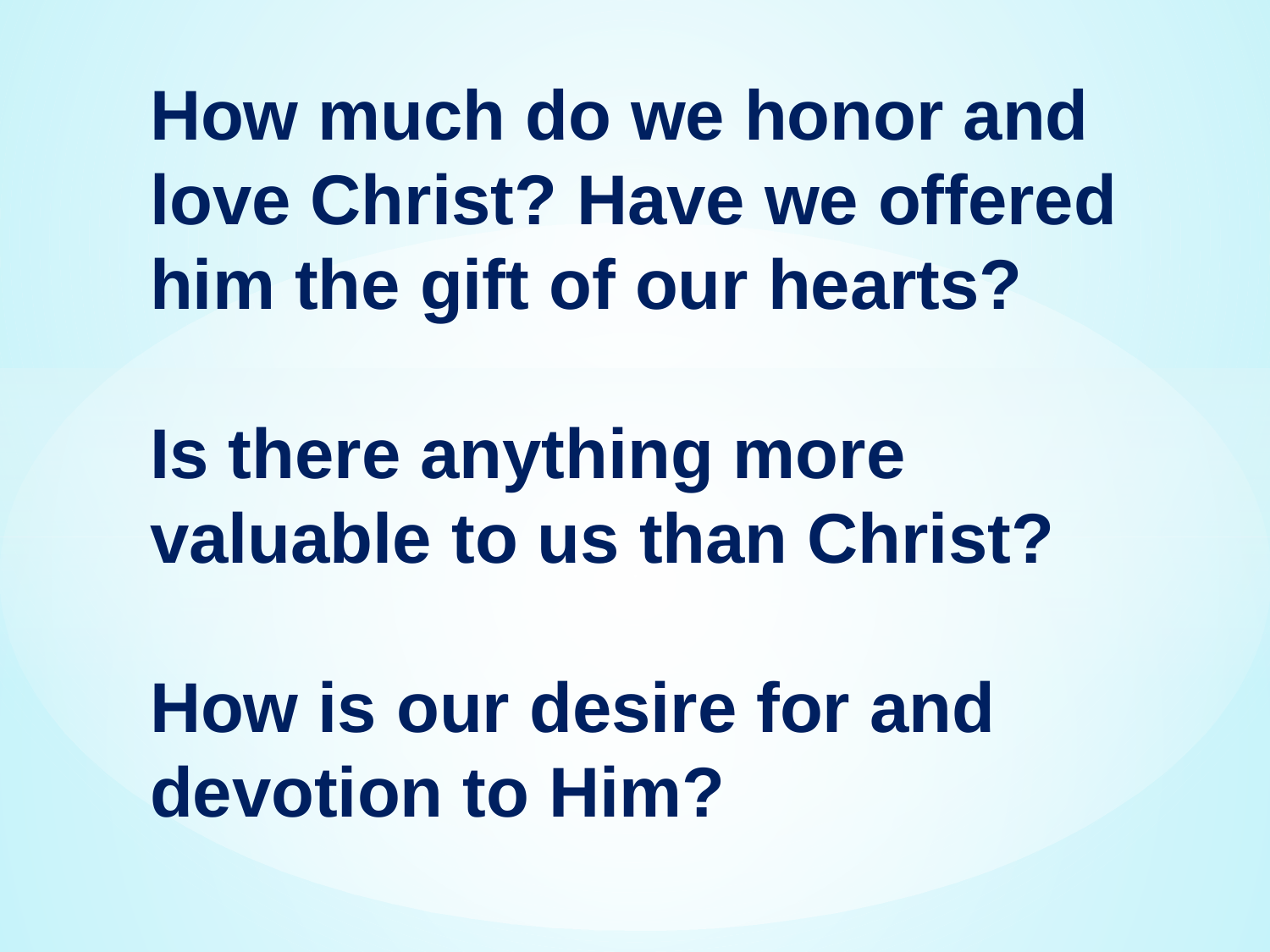

How much do we honor and love Christ? Have we offered him the gift of our hearts?

Is there anything more valuable to us than Christ?

How is our desire for and devotion to Him?